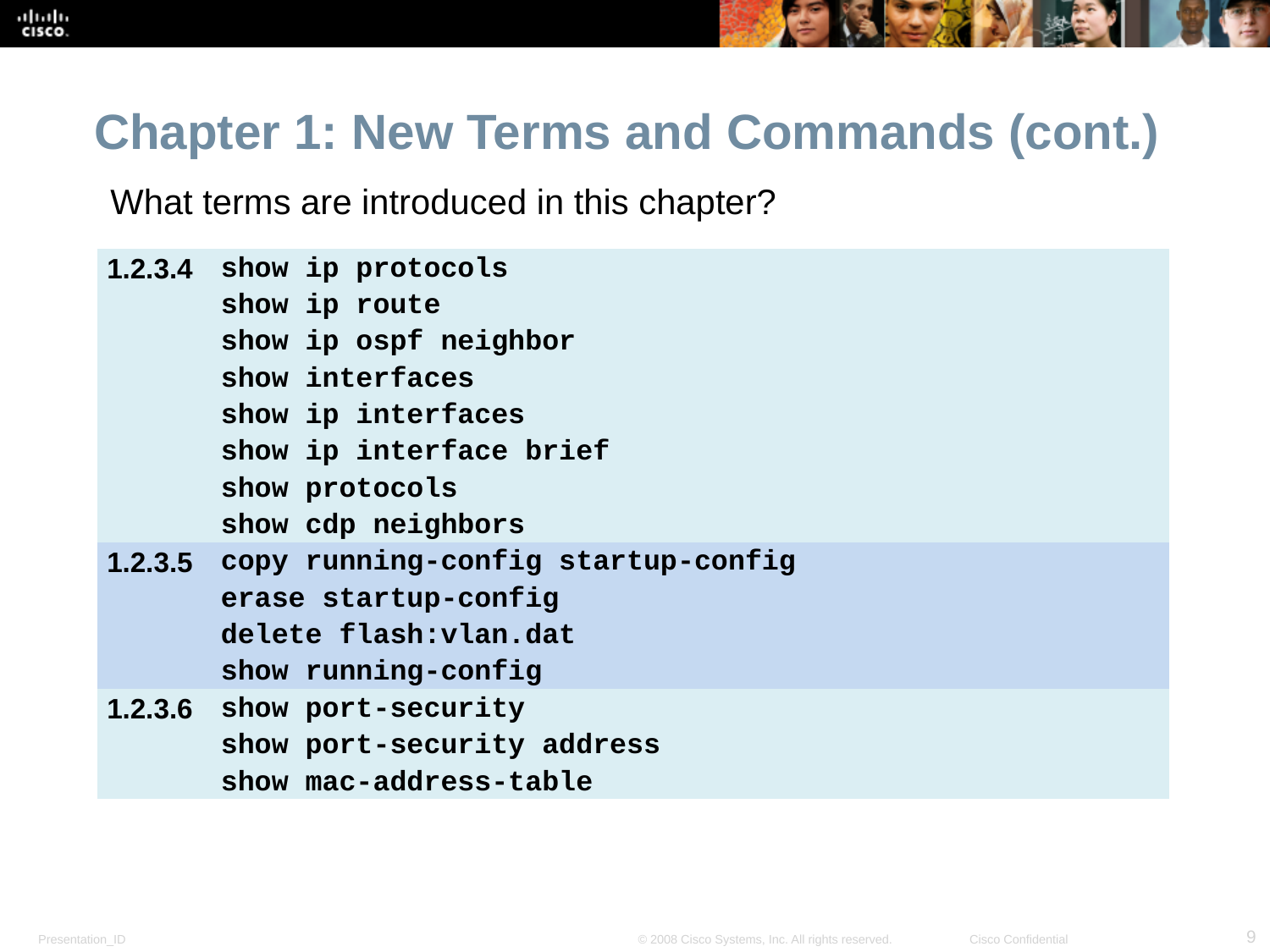

Chapter 1: New Terms and Commands (cont.)
What terms are introduced in this chapter?
| 1.2.3.4 | show ip protocols show ip route show ip ospf neighbor  show interfaces show ip interfaces show ip interface brief show protocols show cdp neighbors |
| --- | --- |
| 1.2.3.5 | copy running-config startup-config erase startup-config delete flash:vlan.dat show running-config |
| 1.2.3.6 | show port-security show port-security address show mac-address-table |